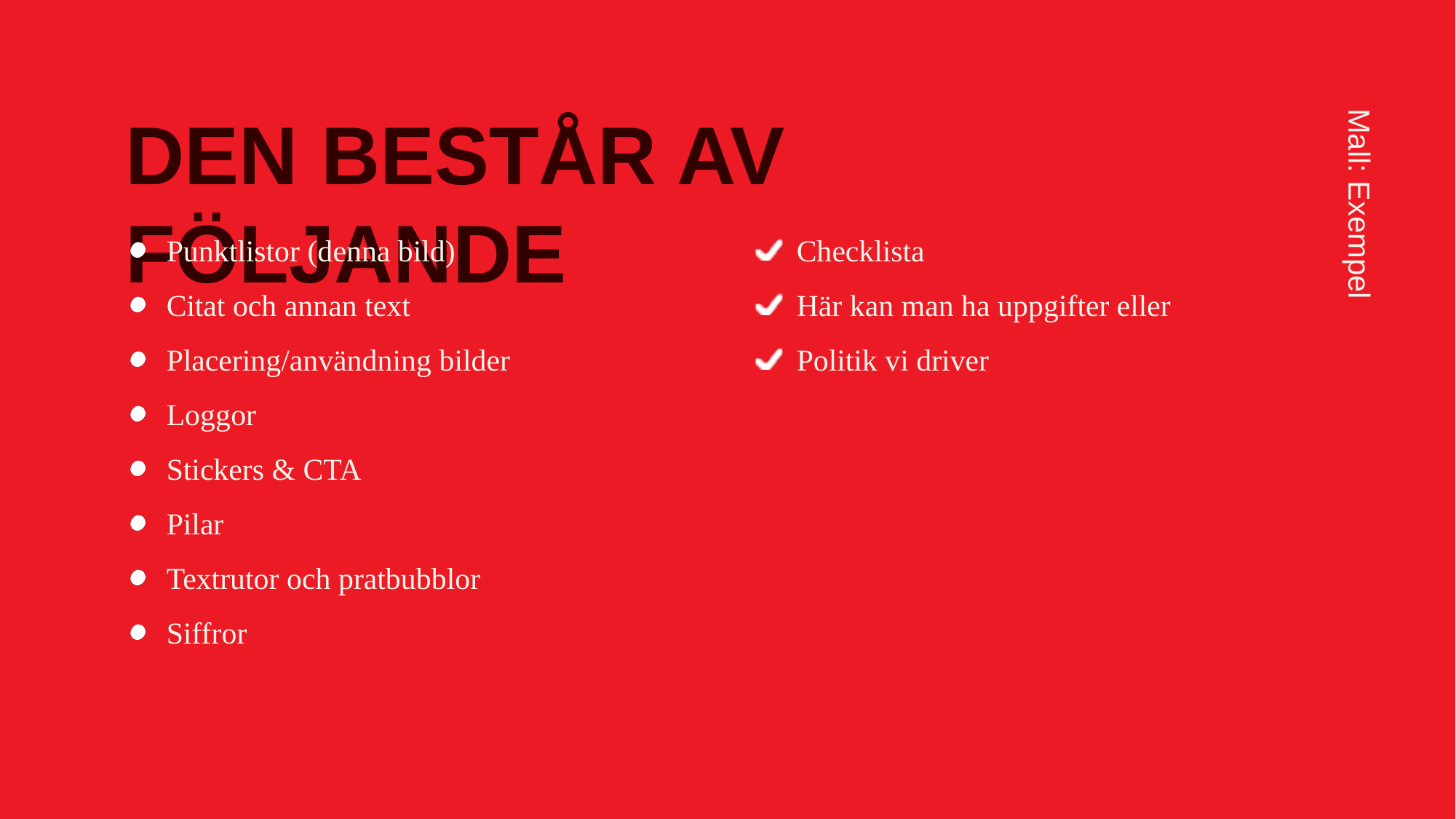

DEN BESTÅR AV FÖLJANDE
Checklista
Här kan man ha uppgifter eller
Politik vi driver
Punktlistor (denna bild)
Citat och annan text
Placering/användning bilder
Loggor
Stickers & CTA
Pilar
Textrutor och pratbubblor
Siffror
Mall: Exempel